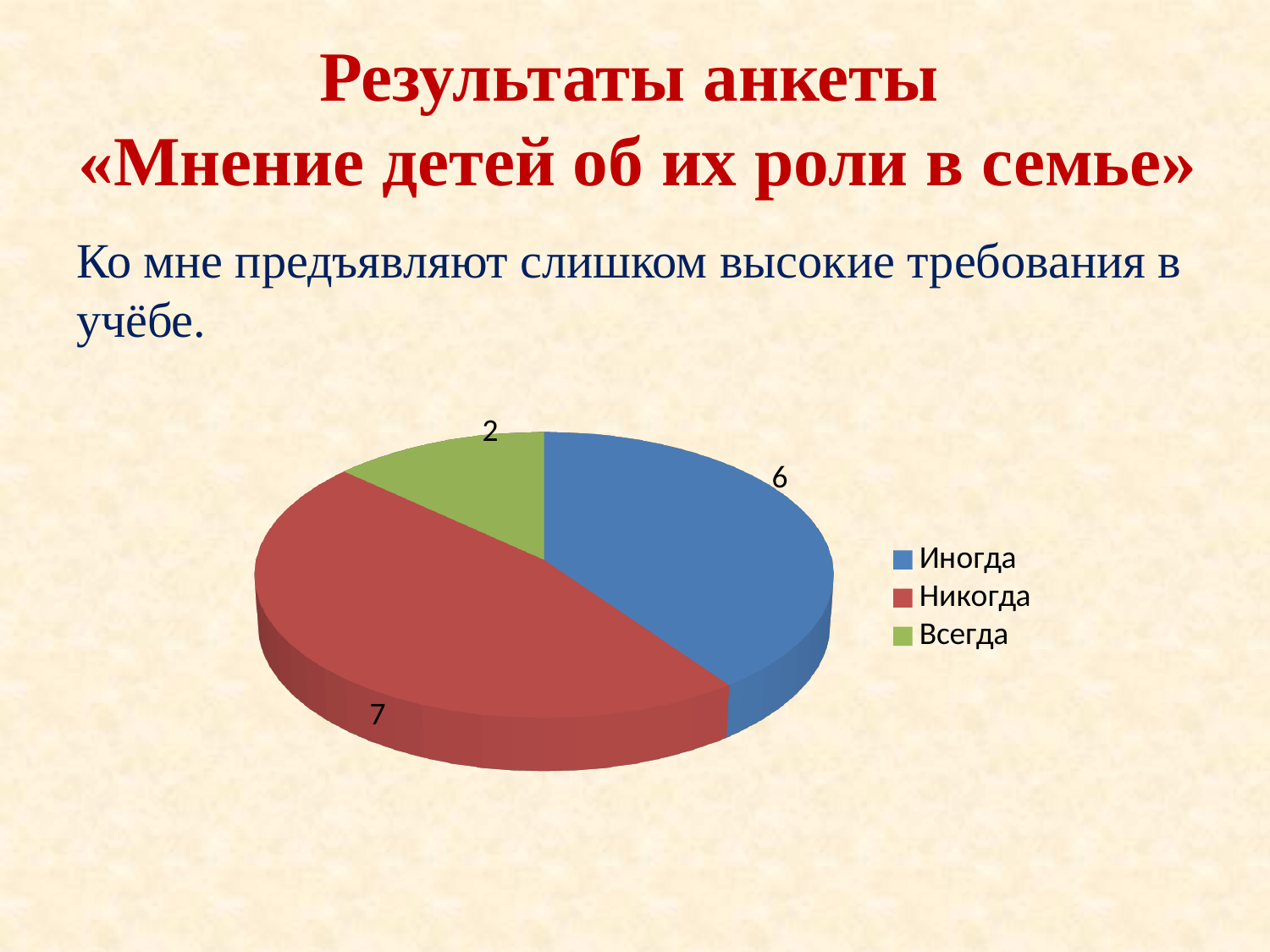

# Результаты анкеты «Мнение детей об их роли в семье»
Ко мне предъявляют слишком высокие требования в учёбе.

[unsupported chart]